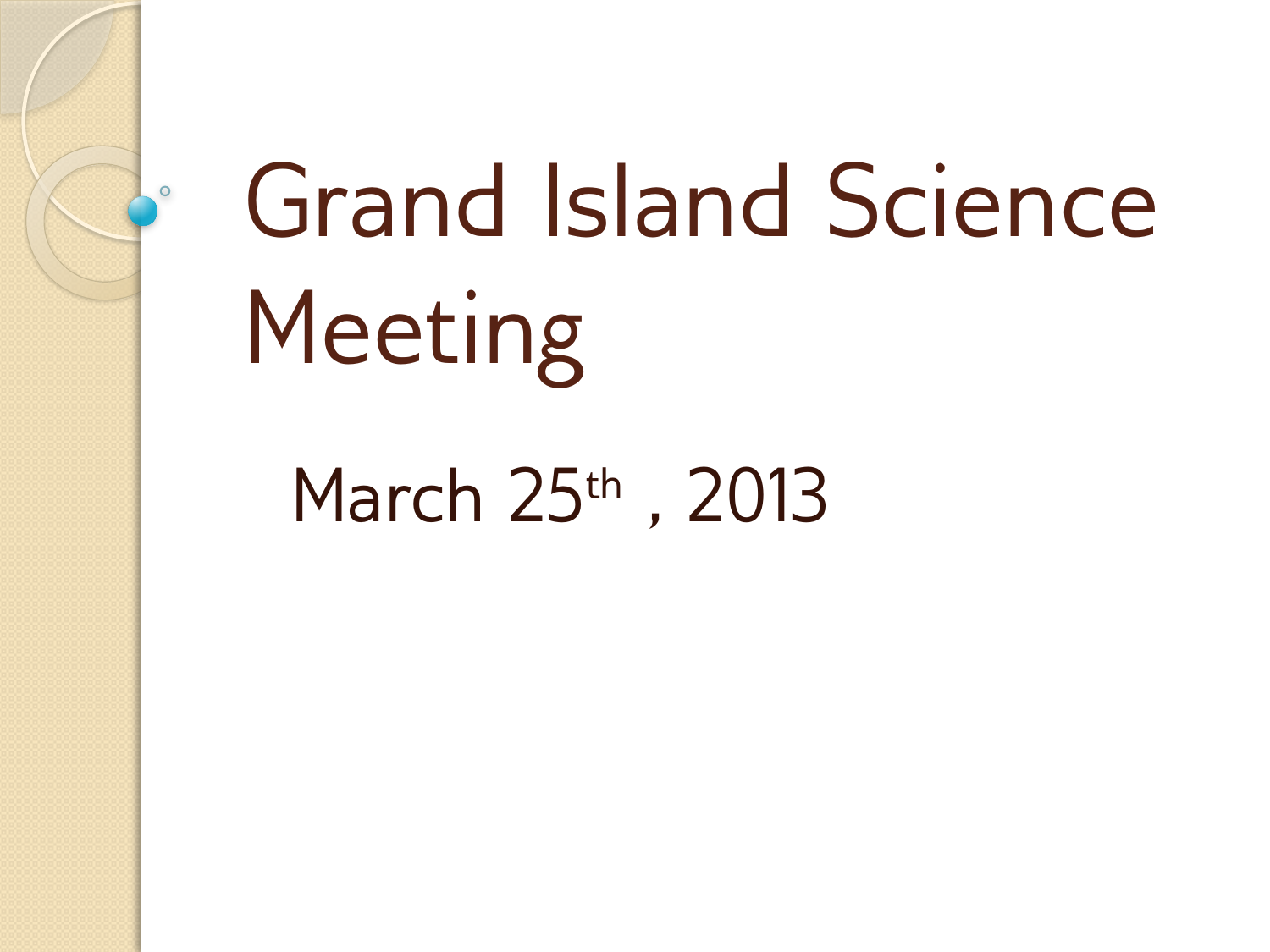

# Grand Island Science Meeting
March 25th , 2013